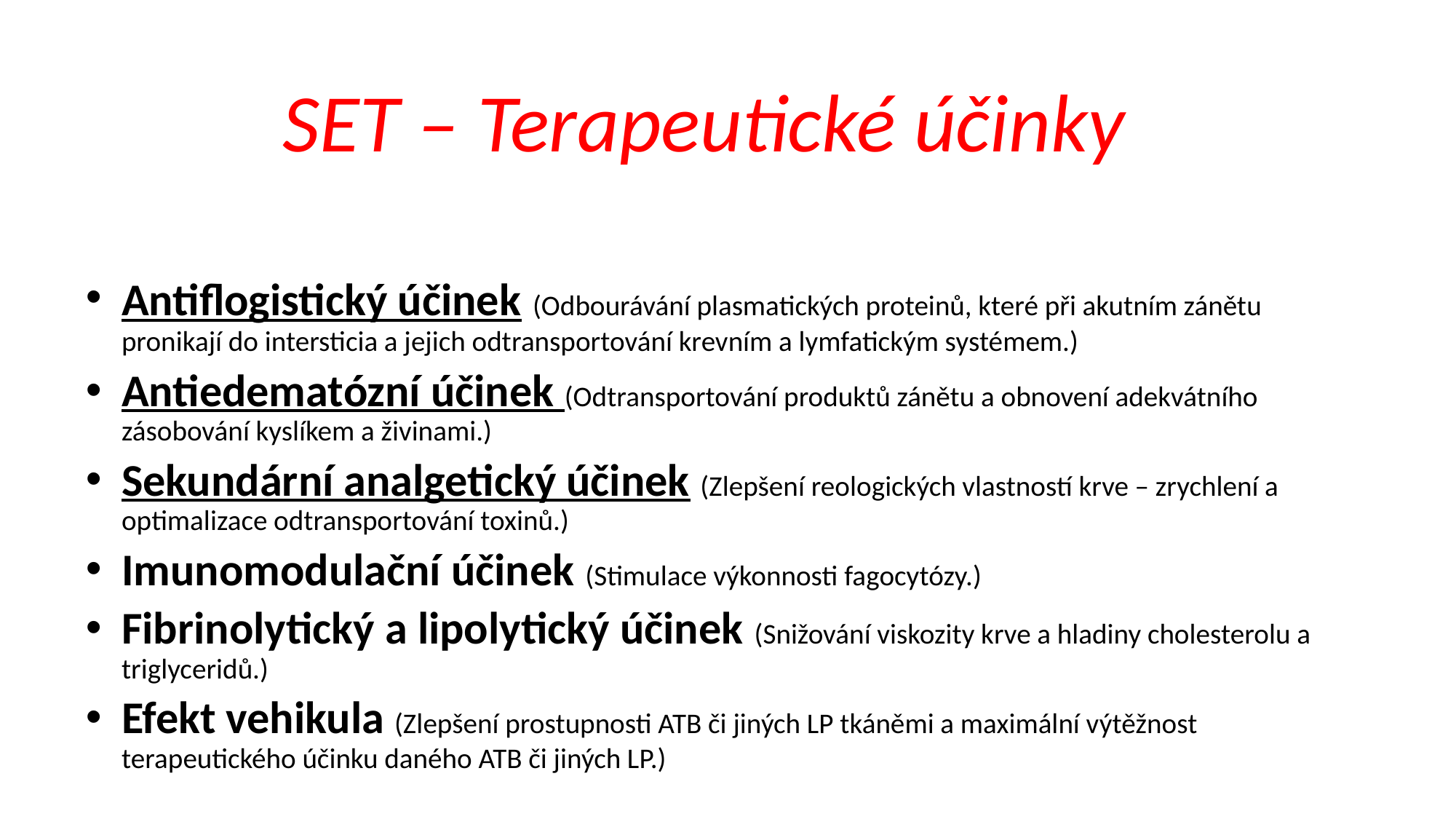

# SET – Terapeutické účinky

Antiflogistický účinek (Odbourávání plasmatických proteinů, které při akutním zánětu pronikají do intersticia a jejich odtransportování krevním a lymfatickým systémem.)
Antiedematózní účinek (Odtransportování produktů zánětu a obnovení adekvátního zásobování kyslíkem a živinami.)
Sekundární analgetický účinek (Zlepšení reologických vlastností krve – zrychlení a optimalizace odtransportování toxinů.)
Imunomodulační účinek (Stimulace výkonnosti fagocytózy.)
Fibrinolytický a lipolytický účinek (Snižování viskozity krve a hladiny cholesterolu a triglyceridů.)
Efekt vehikula (Zlepšení prostupnosti ATB či jiných LP tkáněmi a maximální výtěžnost terapeutického účinku daného ATB či jiných LP.)